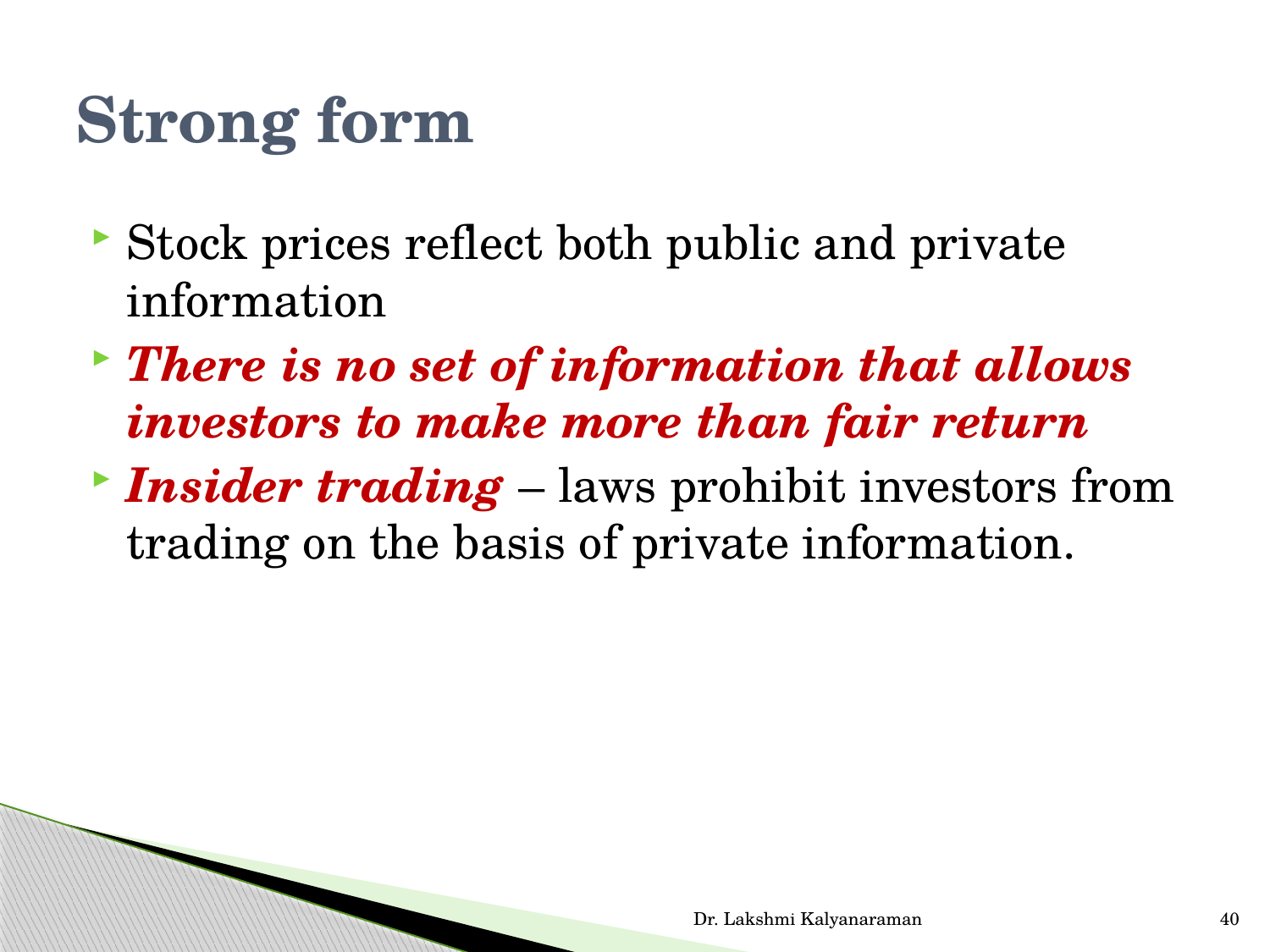

# Strong form
Stock prices reflect both public and private information
There is no set of information that allows investors to make more than fair return
Insider trading – laws prohibit investors from trading on the basis of private information.
Dr. Lakshmi Kalyanaraman
40